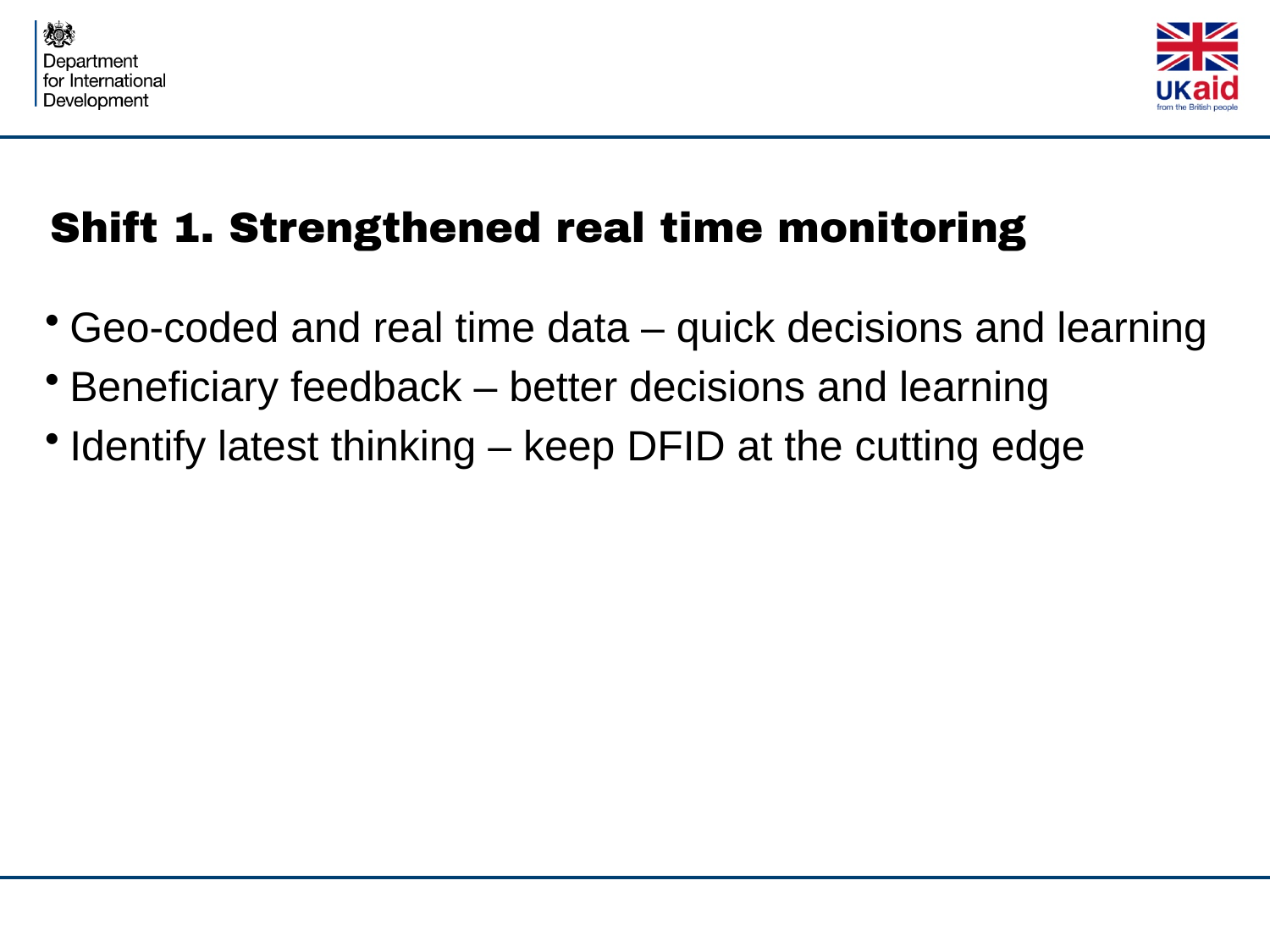

# Shift 1. Strengthened real time monitoring
Geo-coded and real time data – quick decisions and learning
Beneficiary feedback – better decisions and learning
Identify latest thinking – keep DFID at the cutting edge